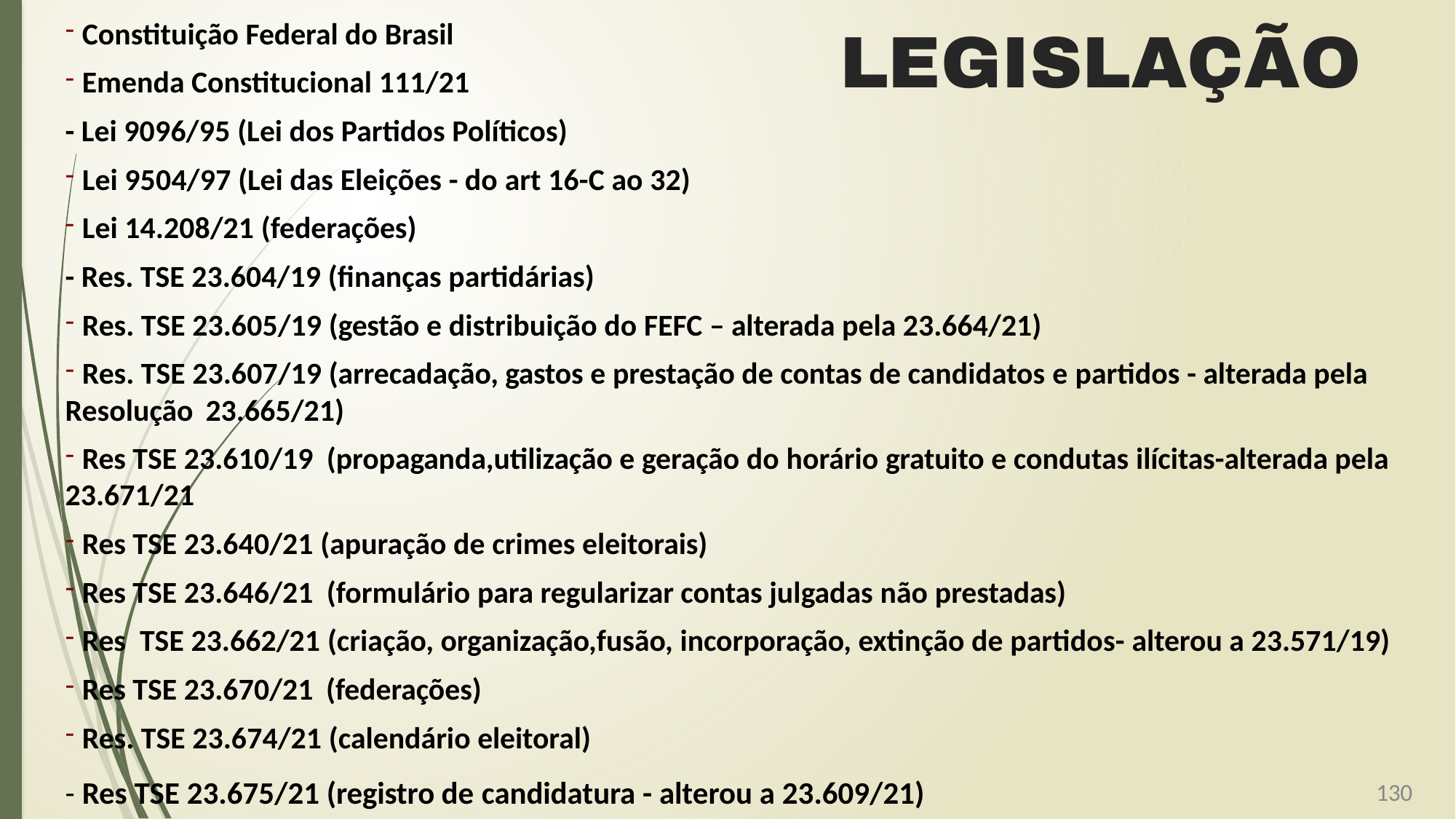

Constituição Federal do Brasil
Emenda Constitucional 111/21
- Lei 9096/95 (Lei dos Partidos Políticos)
Lei 9504/97 (Lei das Eleições - do art 16-C ao 32)
Lei 14.208/21 (federações)
- Res. TSE 23.604/19 (finanças partidárias)
Res. TSE 23.605/19 (gestão e distribuição do FEFC – alterada pela 23.664/21)
Res. TSE 23.607/19 (arrecadação, gastos e prestação de contas de candidatos e partidos - alterada pela
Resolução 23.665/21)
Res TSE 23.610/19 (propaganda,utilização e geração do horário gratuito e condutas ilícitas-alterada pela
23.671/21
Res TSE 23.640/21 (apuração de crimes eleitorais)
Res TSE 23.646/21 (formulário para regularizar contas julgadas não prestadas)
Res TSE 23.662/21 (criação, organização,fusão, incorporação, extinção de partidos- alterou a 23.571/19)
Res TSE 23.670/21 (federações)
Res. TSE 23.674/21 (calendário eleitoral)
LEGISLAÇÃO
- Res TSE 23.675/21 (registro de candidatura - alterou a 23.609/21)
130